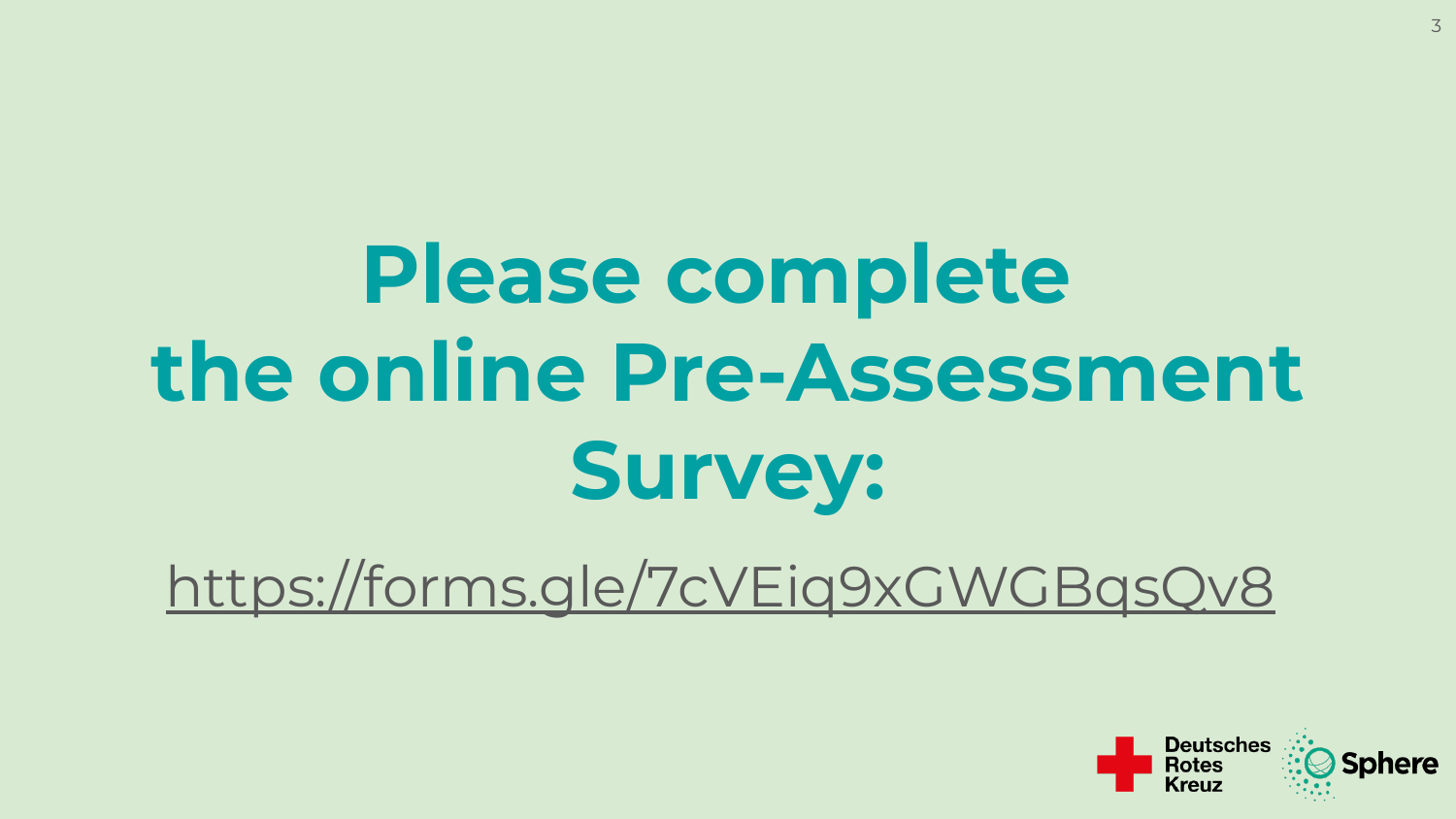

3
# Please complete the online Pre-Assessment Survey:
https://forms.gle/7cVEiq9xGWGBqsQv8